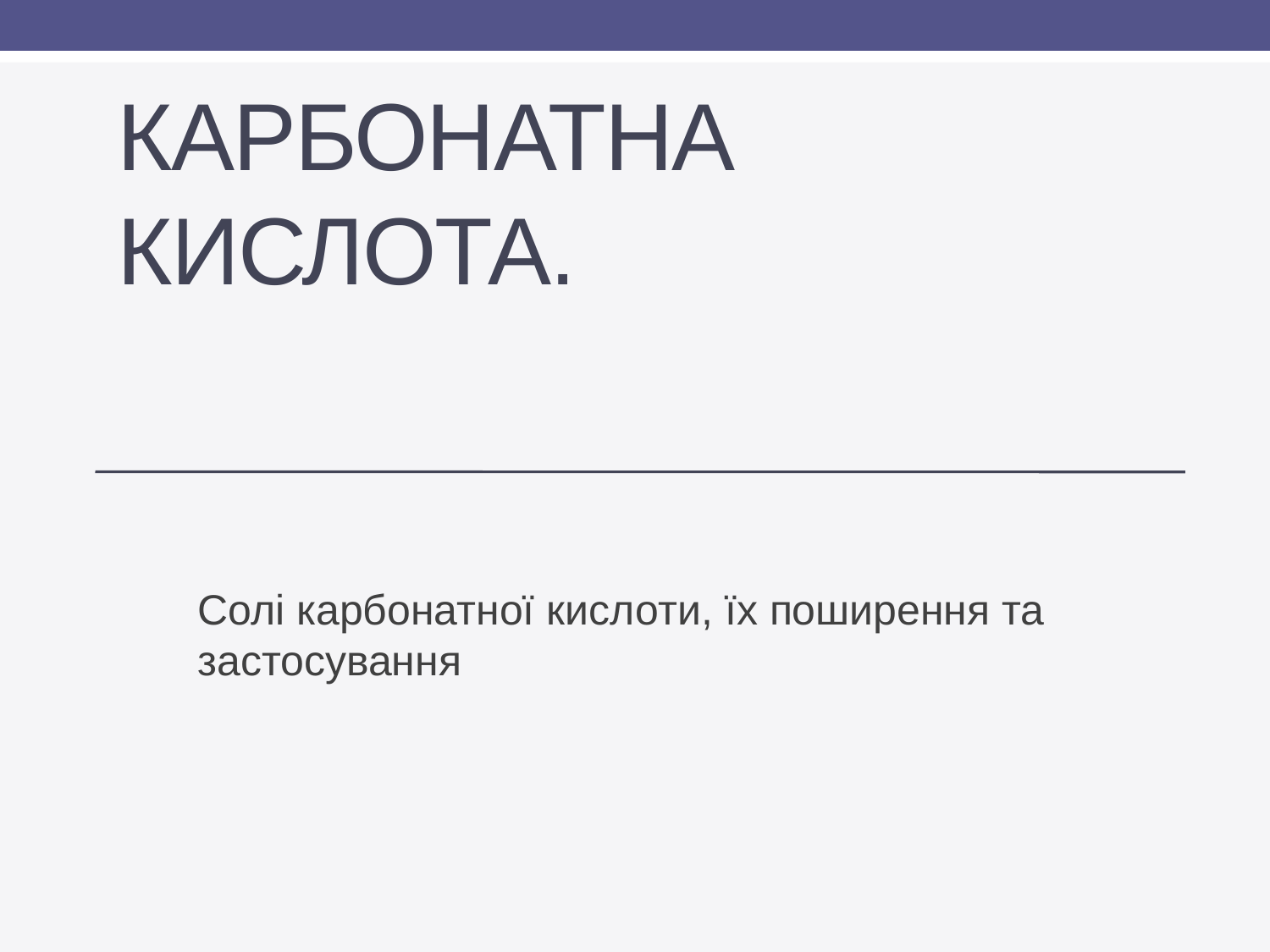

# Карбонатна кислота.
Солі карбонатної кислоти, їх поширення та застосування